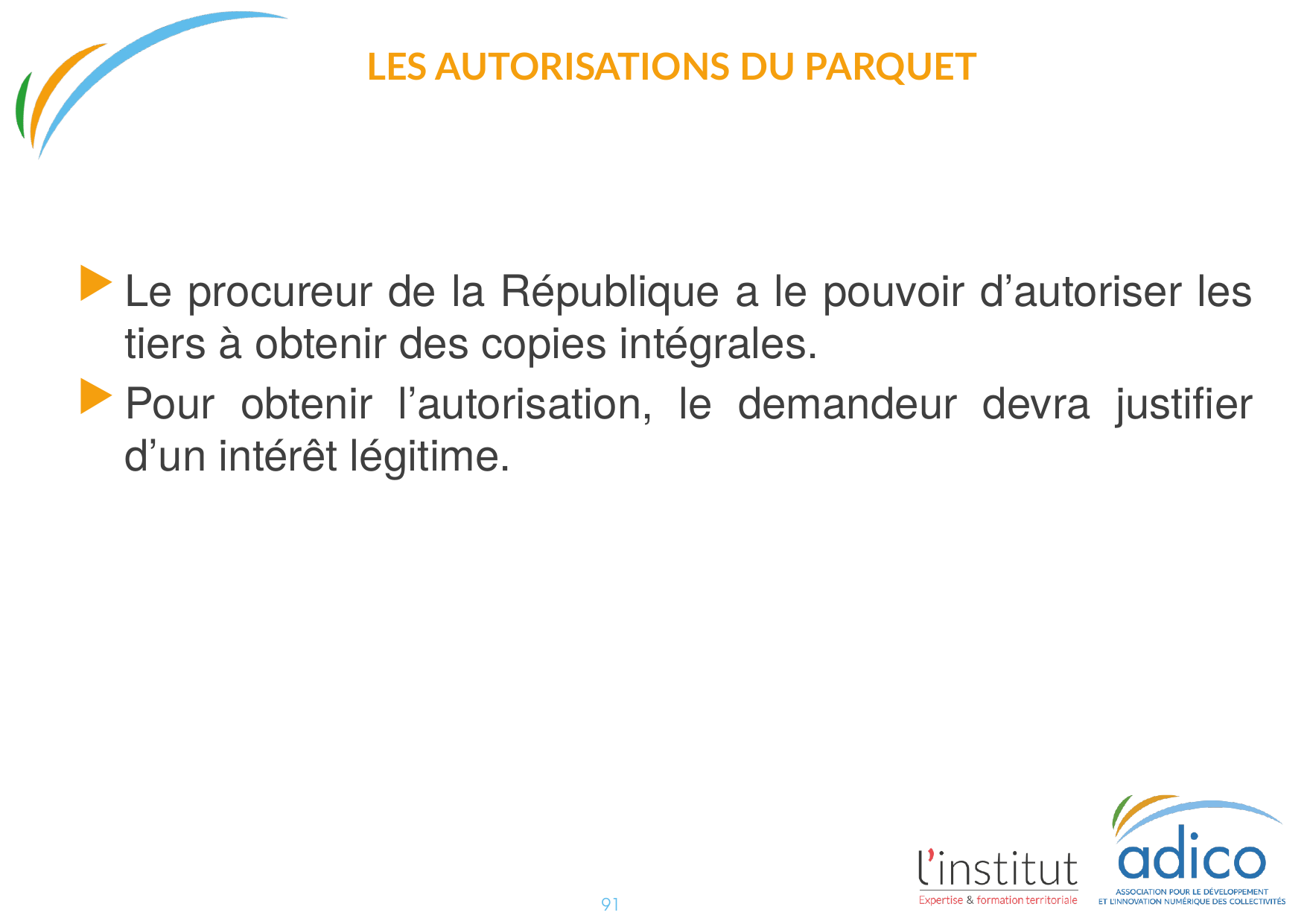

# LES AUTORISATIONS DU PARQUET

Le procureur de la République a le pouvoir d’autoriser les tiers à obtenir des copies intégrales.
Pour obtenir l’autorisation, le demandeur devra justifier d’un intérêt légitime.